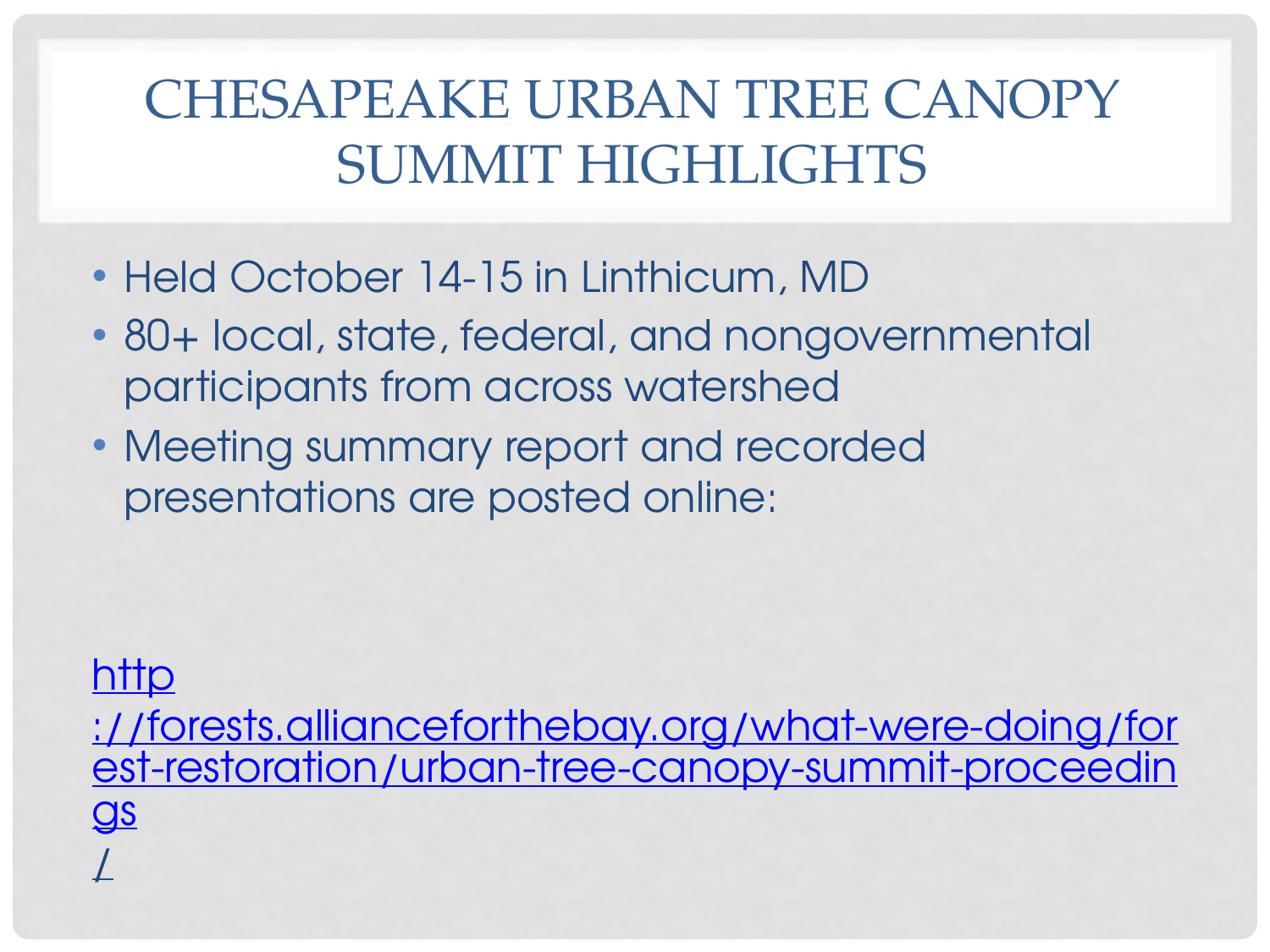

# Chesapeake Urban Tree Canopy Summit Highlights
Held October 14-15 in Linthicum, MD
80+ local, state, federal, and nongovernmental participants from across watershed
Meeting summary report and recorded presentations are posted online:

http://forests.allianceforthebay.org/what-were-doing/forest-restoration/urban-tree-canopy-summit-proceedings/